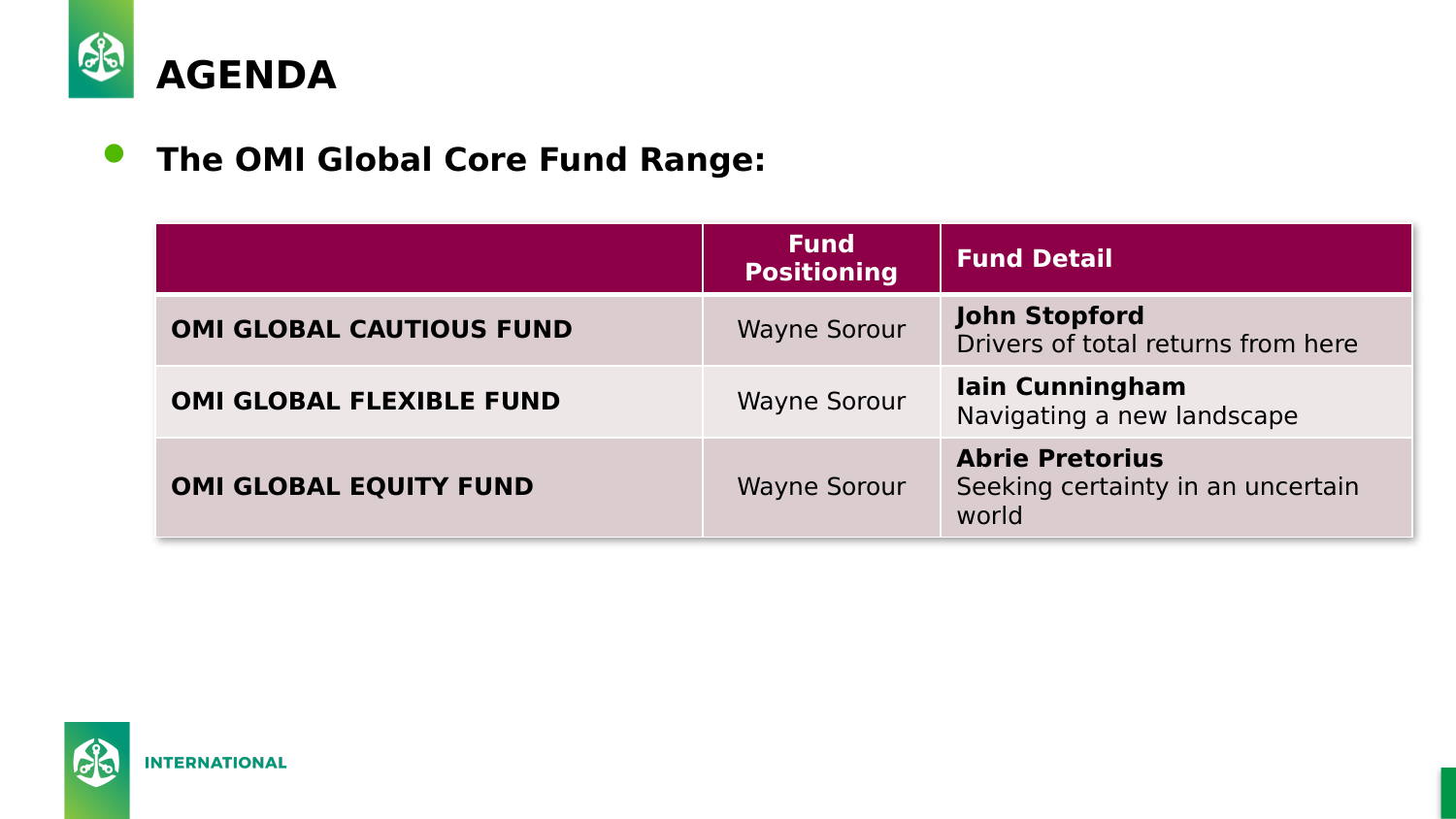

# AGENDA
The OMI Global Core Fund Range:

|  | Fund Positioning | Fund Detail |
| --- | --- | --- |
| OMI GLOBAL CAUTIOUS FUND | Wayne Sorour | John Stopford Drivers of total returns from here |
| OMI GLOBAL FLEXIBLE FUND | Wayne Sorour | Iain Cunningham Navigating a new landscape |
| OMI GLOBAL EQUITY FUND | Wayne Sorour | Abrie Pretorius Seeking certainty in an uncertain world |
3